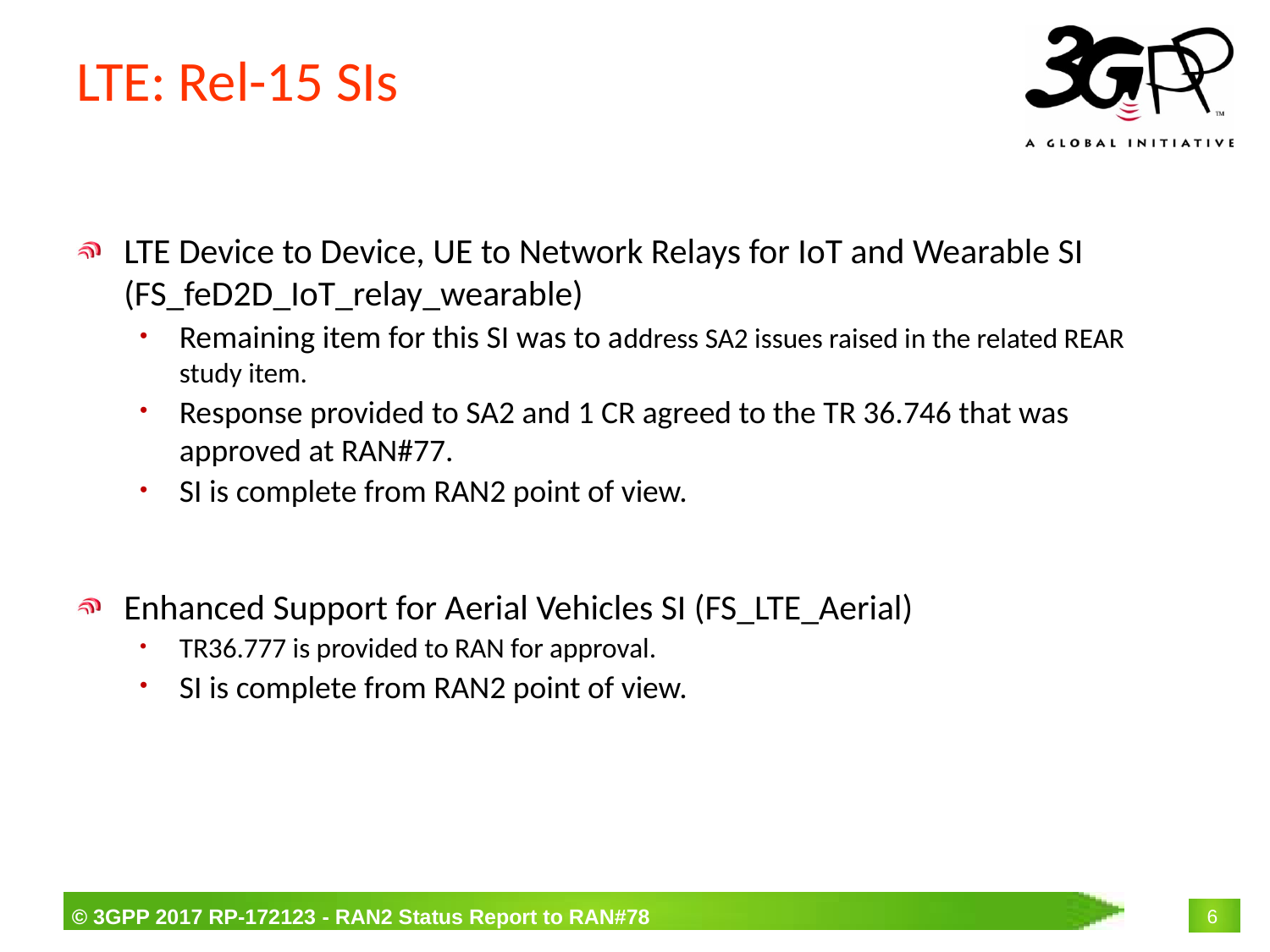

# LTE: Rel-15 SIs
LTE Device to Device, UE to Network Relays for IoT and Wearable SI (FS_feD2D_IoT_relay_wearable)
Remaining item for this SI was to address SA2 issues raised in the related REAR study item.
Response provided to SA2 and 1 CR agreed to the TR 36.746 that was approved at RAN#77.
SI is complete from RAN2 point of view.

Enhanced Support for Aerial Vehicles SI (FS_LTE_Aerial)
TR36.777 is provided to RAN for approval.
SI is complete from RAN2 point of view.